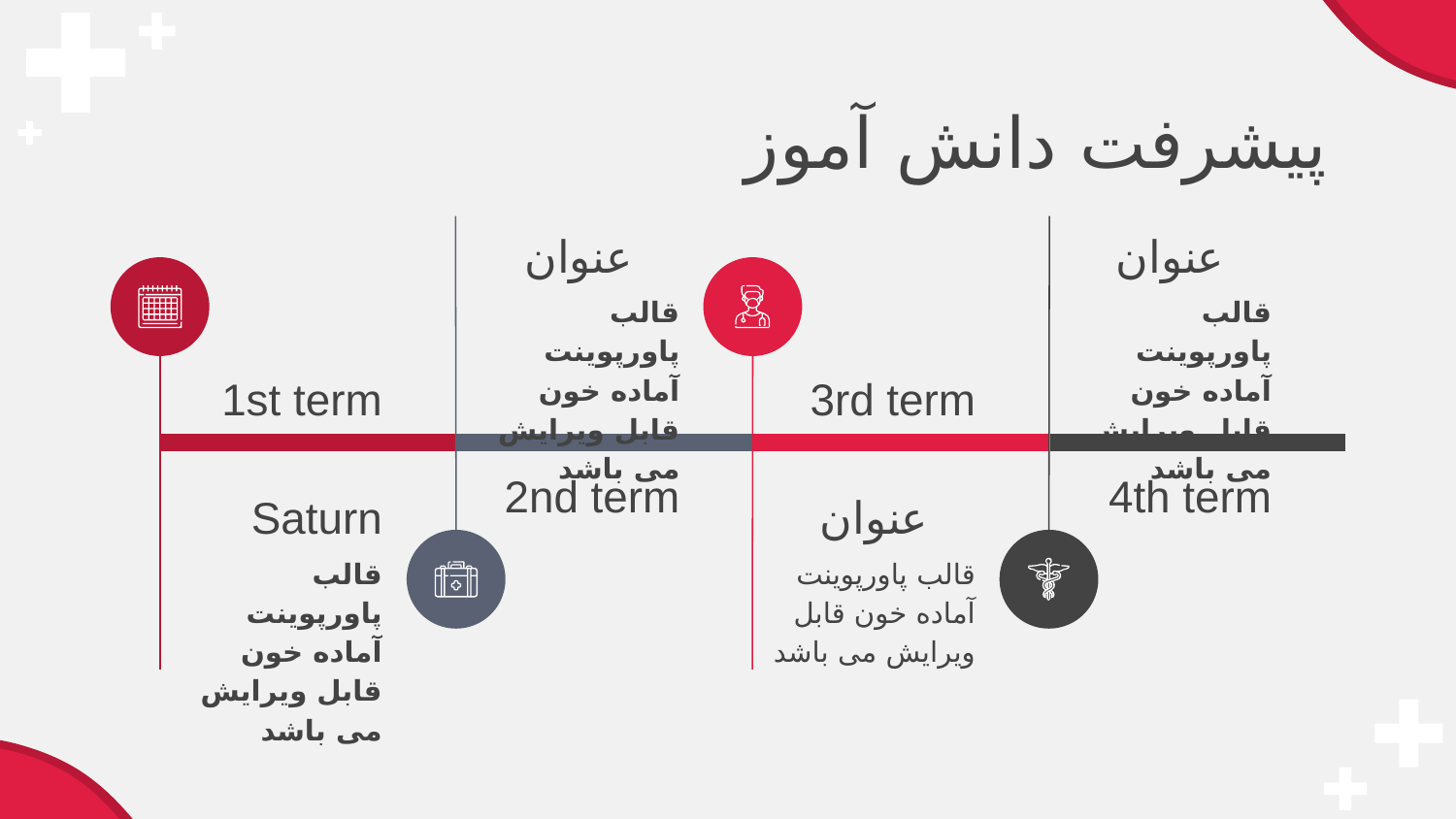

# پیشرفت دانش آموز
عنوان
عنوان

قالب پاورپوینت آماده خون قابل ویرایش می باشد
قالب پاورپوینت آماده خون قابل ویرایش می باشد

1st term
3rd term

2nd term
4th term
Saturn
عنوان

قالب پاورپوینت آماده خون قابل ویرایش می باشد
قالب پاورپوینت آماده خون قابل ویرایش می باشد